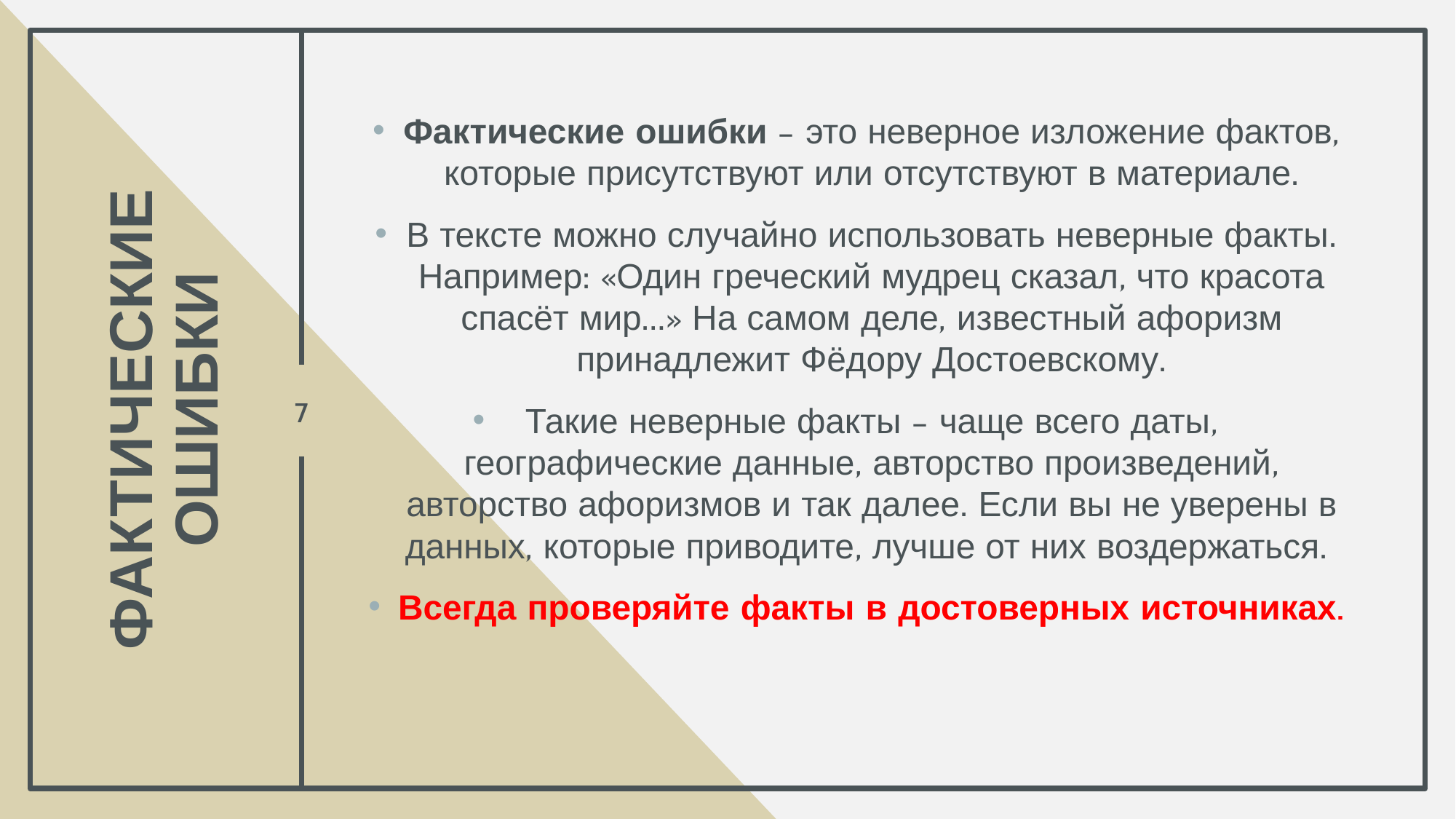

Фактические ошибки – это неверное изложение фактов, которые присутствуют или отсутствуют в материале.
В тексте можно случайно использовать неверные факты. Например: «Один греческий мудрец сказал, что красота спасёт мир…» На самом деле, известный афоризм принадлежит Фёдору Достоевскому.
Такие неверные факты – чаще всего даты, географические данные, авторство произведений, авторство афоризмов и так далее. Если вы не уверены в данных, которые приводите, лучше от них воздержаться.
Всегда проверяйте факты в достоверных источниках.

# Фактические  ошибки
7